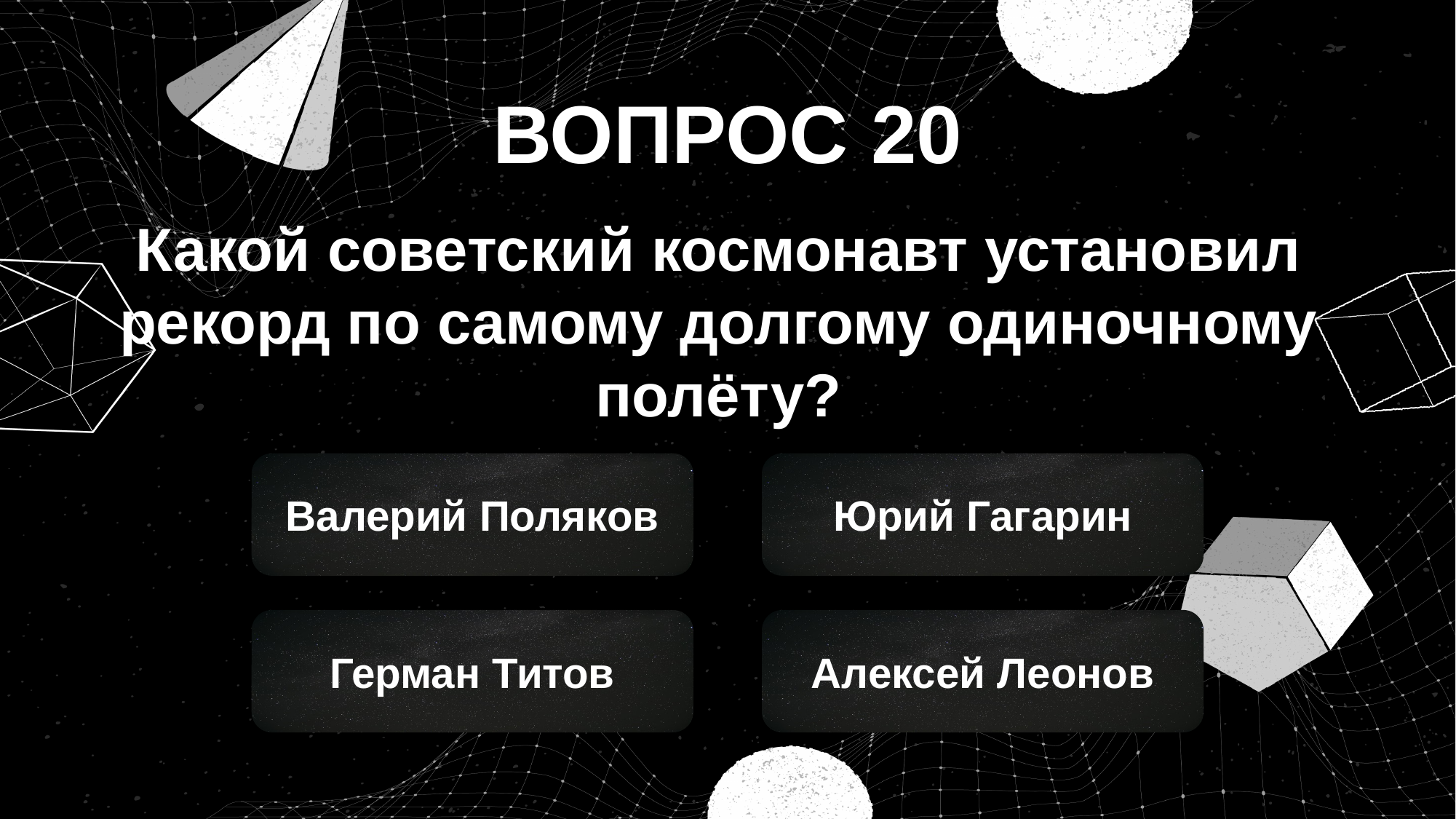

ВОПРОС 20
Какой советский космонавт установил рекорд по самому долгому одиночному полёту?
Юрий Гагарин
Валерий Поляков
Герман Титов
Алексей Леонов